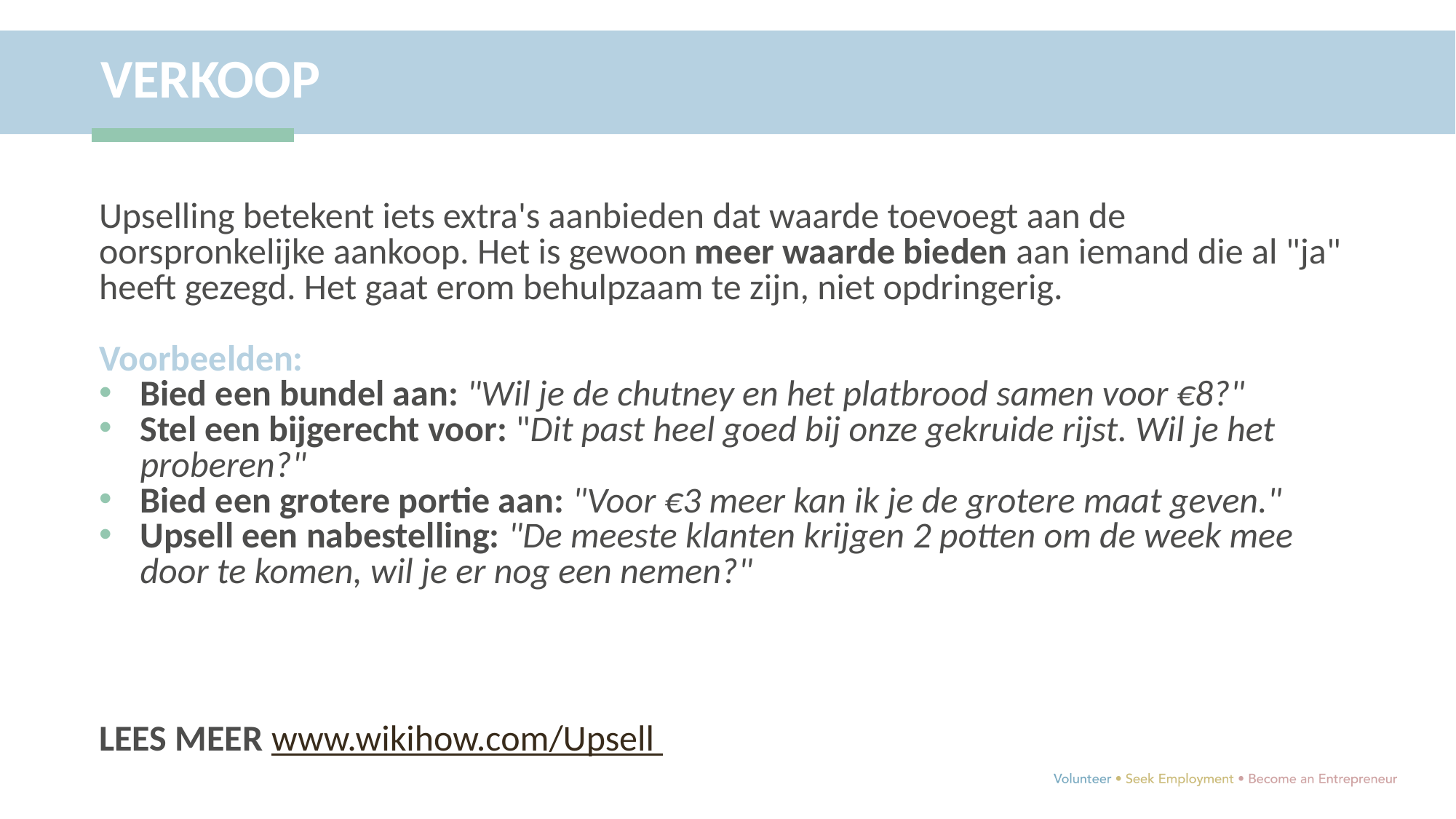

VERKOOP
Upselling betekent iets extra's aanbieden dat waarde toevoegt aan de oorspronkelijke aankoop. Het is gewoon meer waarde bieden aan iemand die al "ja" heeft gezegd. Het gaat erom behulpzaam te zijn, niet opdringerig.

Voorbeelden:
Bied een bundel aan: "Wil je de chutney en het platbrood samen voor €8?"
Stel een bijgerecht voor: "Dit past heel goed bij onze gekruide rijst. Wil je het proberen?"
Bied een grotere portie aan: "Voor €3 meer kan ik je de grotere maat geven."
Upsell een nabestelling: "De meeste klanten krijgen 2 potten om de week mee door te komen, wil je er nog een nemen?"

LEES MEER www.wikihow.com/Upsell